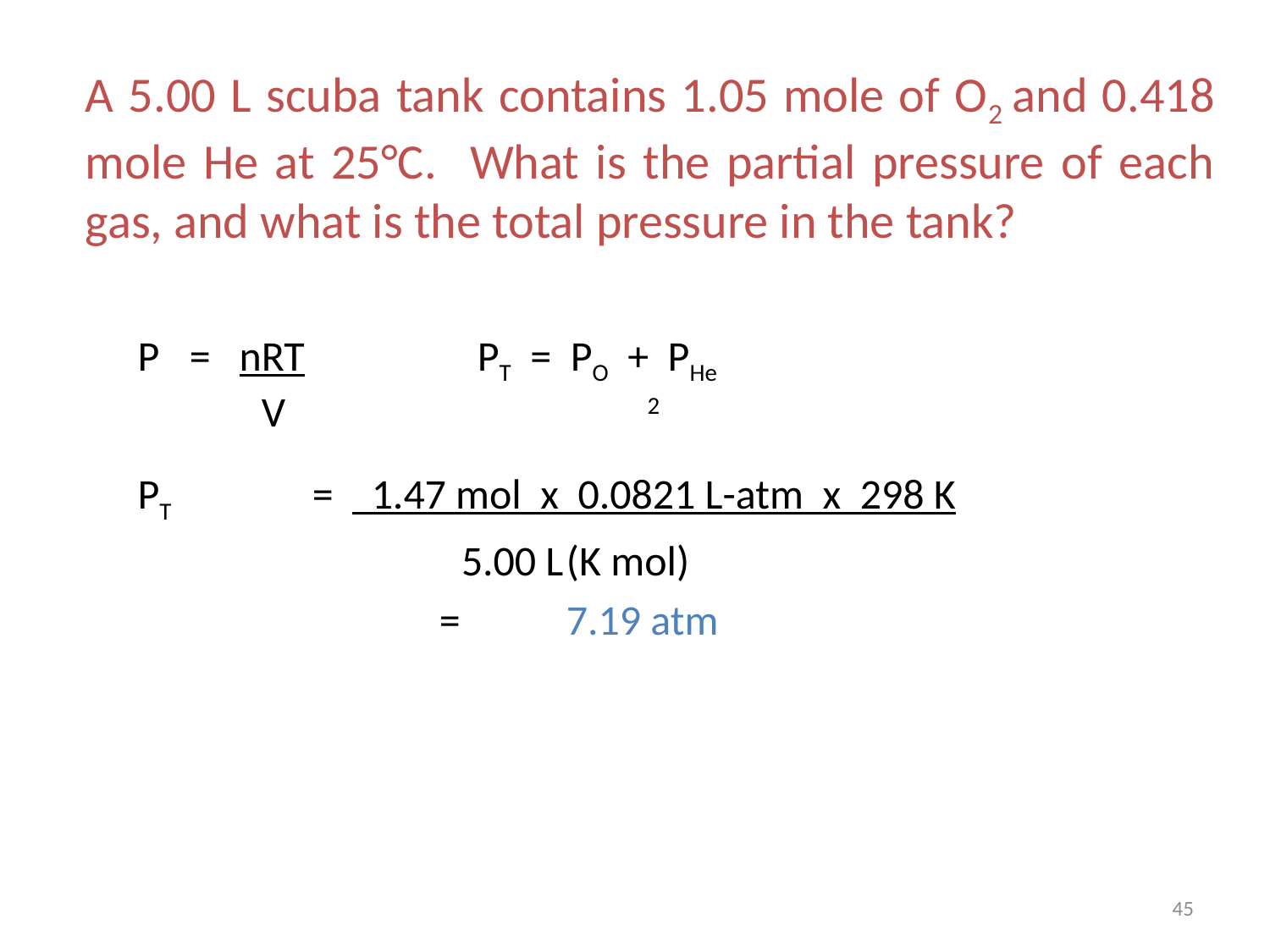

A 5.00 L scuba tank contains 1.05 mole of O2 and 0.418 mole He at 25°C.  What is the partial pressure of each gas, and what is the total pressure in the tank?

P    =   nRT		    PT  =  PO  +  PHe
             V                                      2
PT   	=    1.47 mol  x  0.0821 L-atm  x  298 K
                                  5.00 L	(K mol)
	   		=	7.19 atm

45